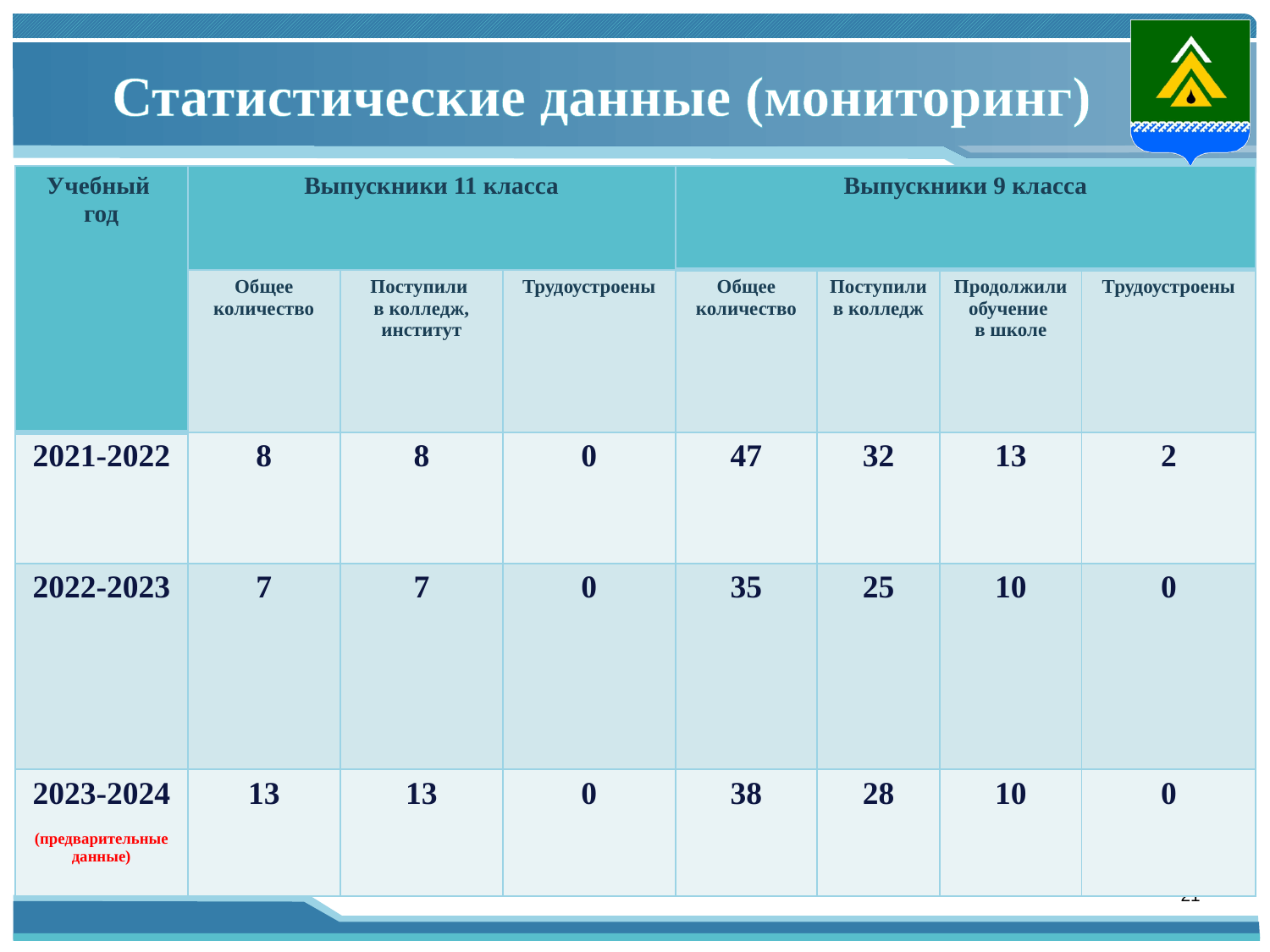

# Статистические данные (мониторинг)
| Учебный год | Выпускники 11 класса |  |  | Выпускники 9 класса |  |  |  |
| --- | --- | --- | --- | --- | --- | --- | --- |
|  | Общее количество | Поступили в колледж, институт | Трудоустроены | Общее количество | Поступили в колледж | Продолжили обучение в школе | Трудоустроены |
| 2021-2022 | 8 | 8 | 0 | 47 | 32 | 13 | 2 |
| 2022-2023 | 7 | 7 | 0 | 35 | 25 | 10 | 0 |
| 2023-2024 (предварительные данные) | 13 | 13 | 0 | 38 | 28 | 10 | 0 |
21